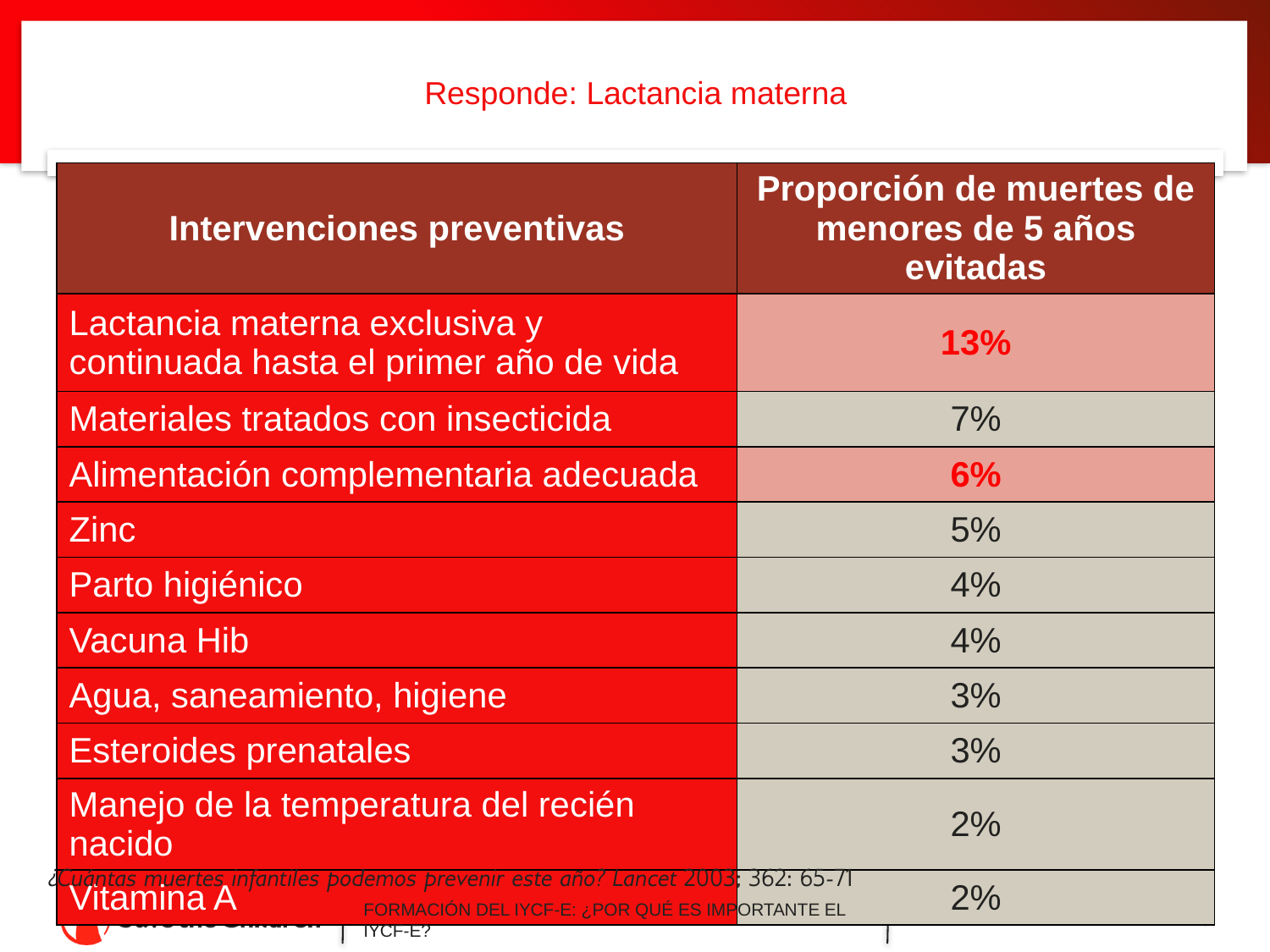

Responde: Lactancia materna
| Intervenciones preventivas | Proporción de muertes de menores de 5 años evitadas |
| --- | --- |
| Lactancia materna exclusiva y continuada hasta el primer año de vida | 13% |
| Materiales tratados con insecticida | 7% |
| Alimentación complementaria adecuada | 6% |
| Zinc | 5% |
| Parto higiénico | 4% |
| Vacuna Hib | 4% |
| Agua, saneamiento, higiene | 3% |
| Esteroides prenatales | 3% |
| Manejo de la temperatura del recién nacido | 2% |
| Vitamina A | 2% |
¿Cuántas muertes infantiles podemos prevenir este año? Lancet 2003; 362: 65-71
FORMACIÓN DEL IYCF-E: ¿POR QUÉ ES IMPORTANTE EL IYCF-E?
16